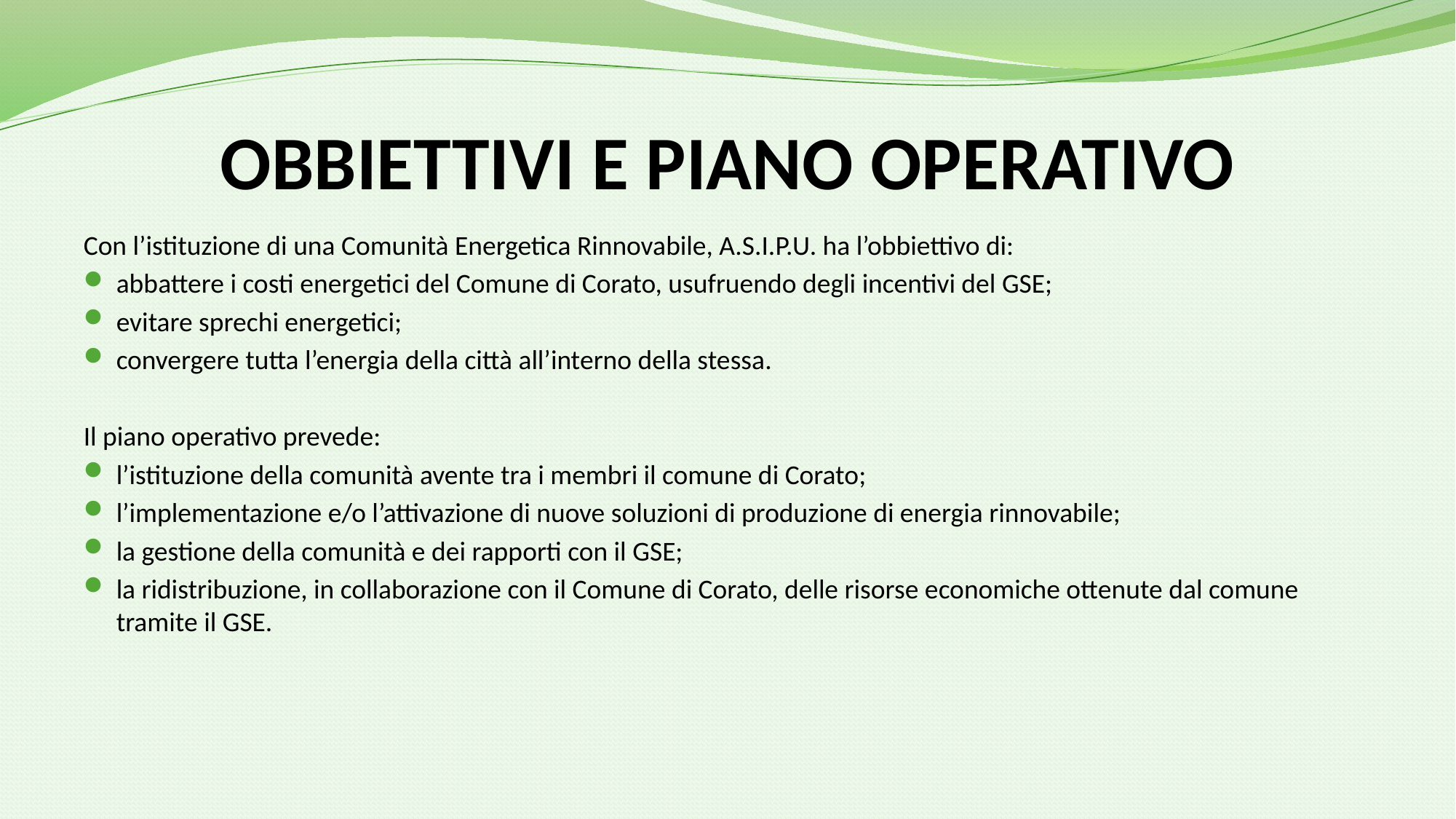

# OBBIETTIVI E PIANO OPERATIVO
Con l’istituzione di una Comunità Energetica Rinnovabile, A.S.I.P.U. ha l’obbiettivo di:
abbattere i costi energetici del Comune di Corato, usufruendo degli incentivi del GSE;
evitare sprechi energetici;
convergere tutta l’energia della città all’interno della stessa.

Il piano operativo prevede:
l’istituzione della comunità avente tra i membri il comune di Corato;
l’implementazione e/o l’attivazione di nuove soluzioni di produzione di energia rinnovabile;
la gestione della comunità e dei rapporti con il GSE;
la ridistribuzione, in collaborazione con il Comune di Corato, delle risorse economiche ottenute dal comune tramite il GSE.